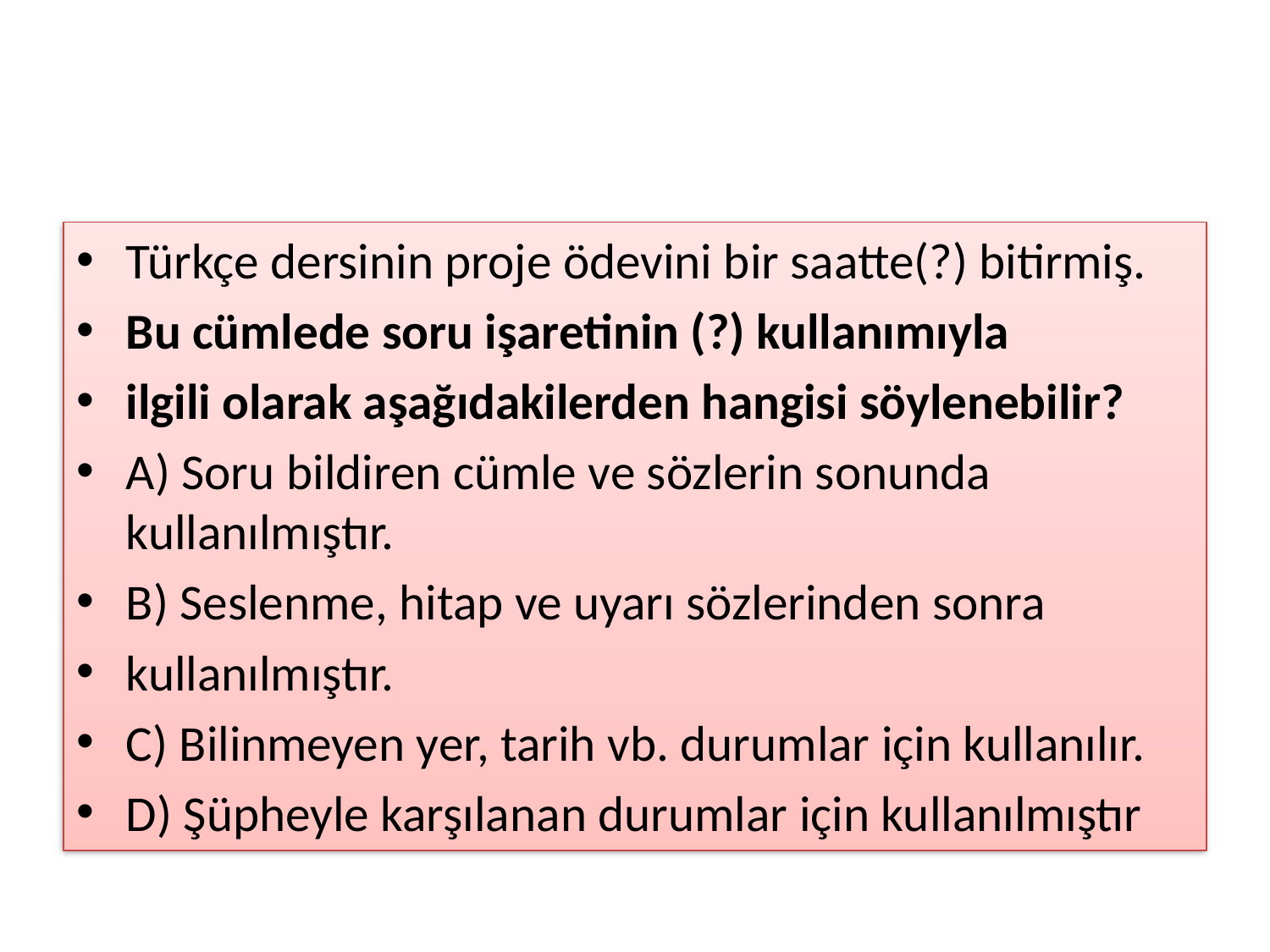

#
Türkçe dersinin proje ödevini bir saatte(?) bitirmiş.
Bu cümlede soru işaretinin (?) kullanımıyla
ilgili olarak aşağıdakilerden hangisi söylenebilir?
A) Soru bildiren cümle ve sözlerin sonunda kullanılmıştır.
B) Seslenme, hitap ve uyarı sözlerinden sonra
kullanılmıştır.
C) Bilinmeyen yer, tarih vb. durumlar için kullanılır.
D) Şüpheyle karşılanan durumlar için kullanılmıştır